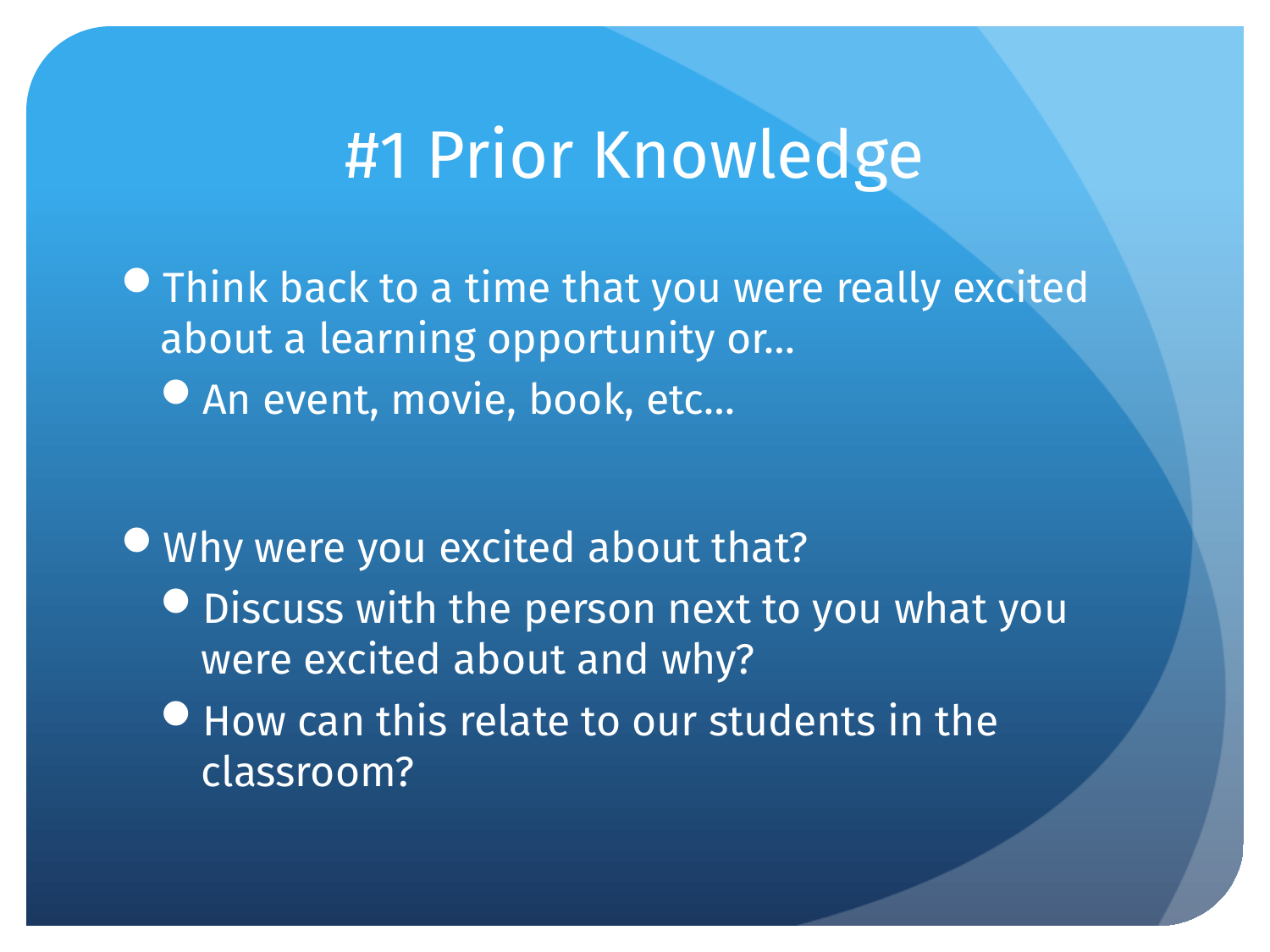

# #1 Prior Knowledge
Think back to a time that you were really excited about a learning opportunity or…
An event, movie, book, etc…

Why were you excited about that?
Discuss with the person next to you what you were excited about and why?
How can this relate to our students in the classroom?